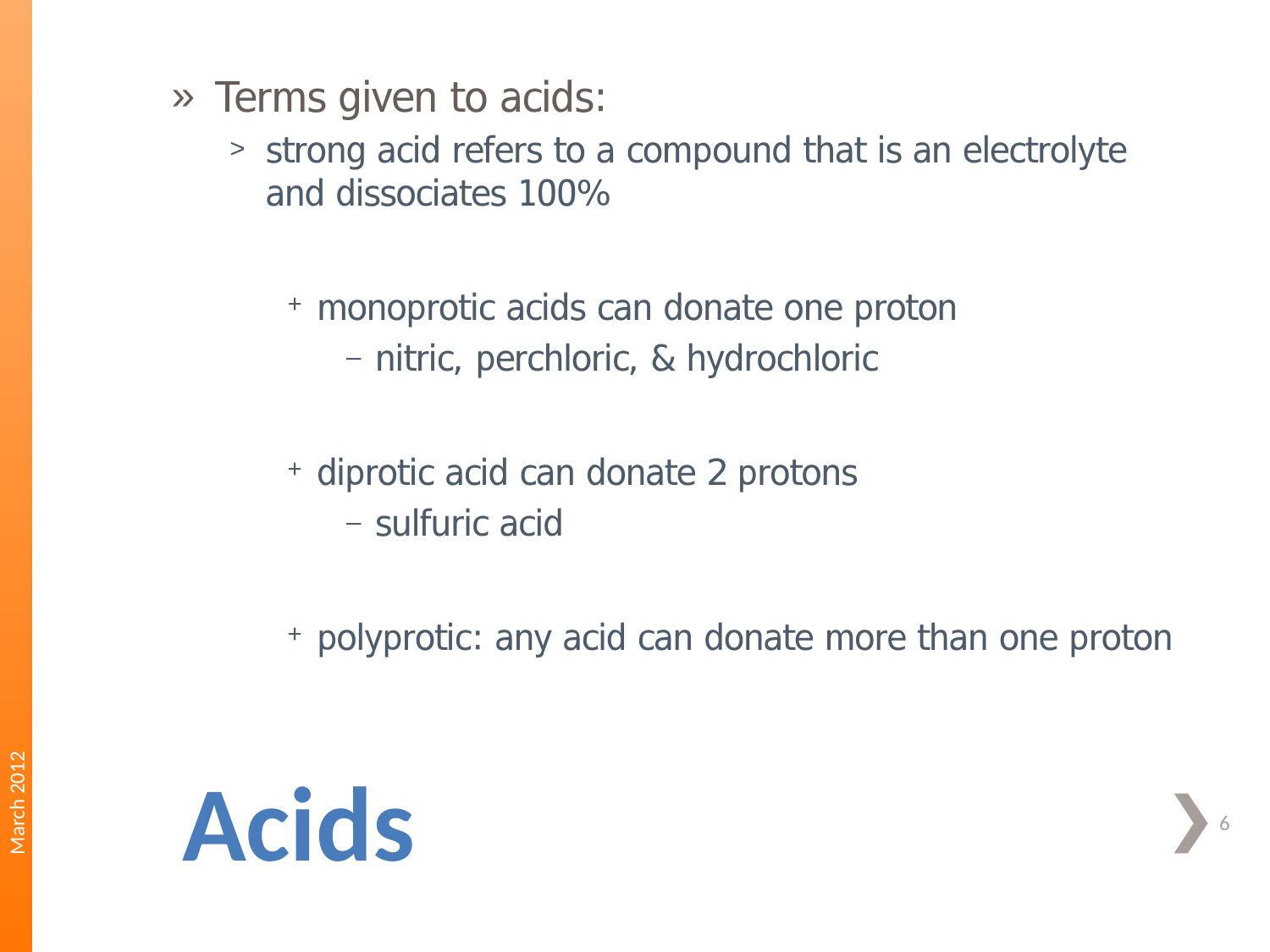

Terms given to acids:
strong acid refers to a compound that is an electrolyte and dissociates 100%

monoprotic acids can donate one proton
nitric, perchloric, & hydrochloric

diprotic acid can donate 2 protons
sulfuric acid

polyprotic: any acid can donate more than one proton

March 2012
# Acids
6